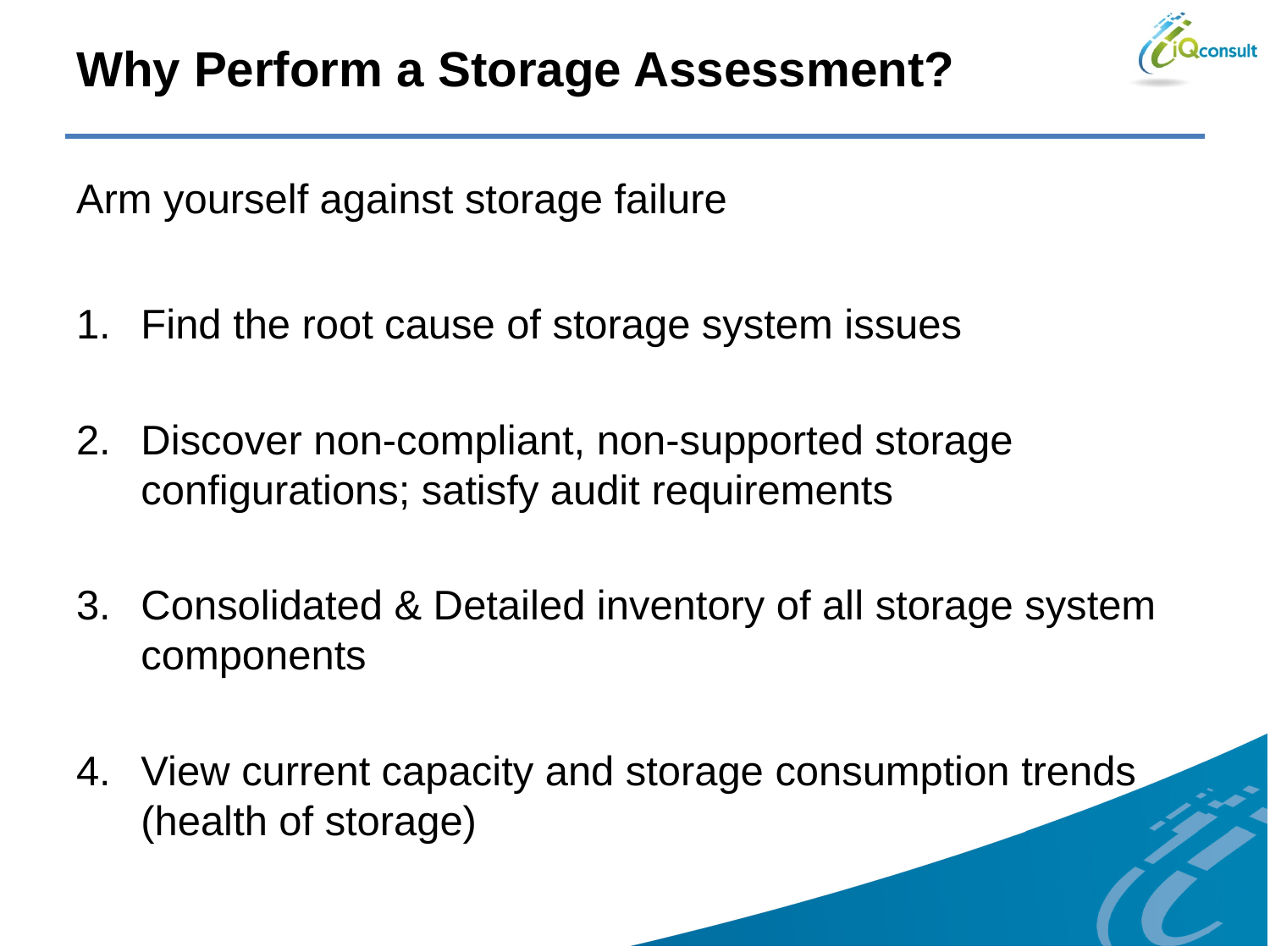

# Why Perform a Storage Assessment?
Arm yourself against storage failure

Find the root cause of storage system issues

Discover non-compliant, non-supported storage configurations; satisfy audit requirements

Consolidated & Detailed inventory of all storage system components

View current capacity and storage consumption trends (health of storage)